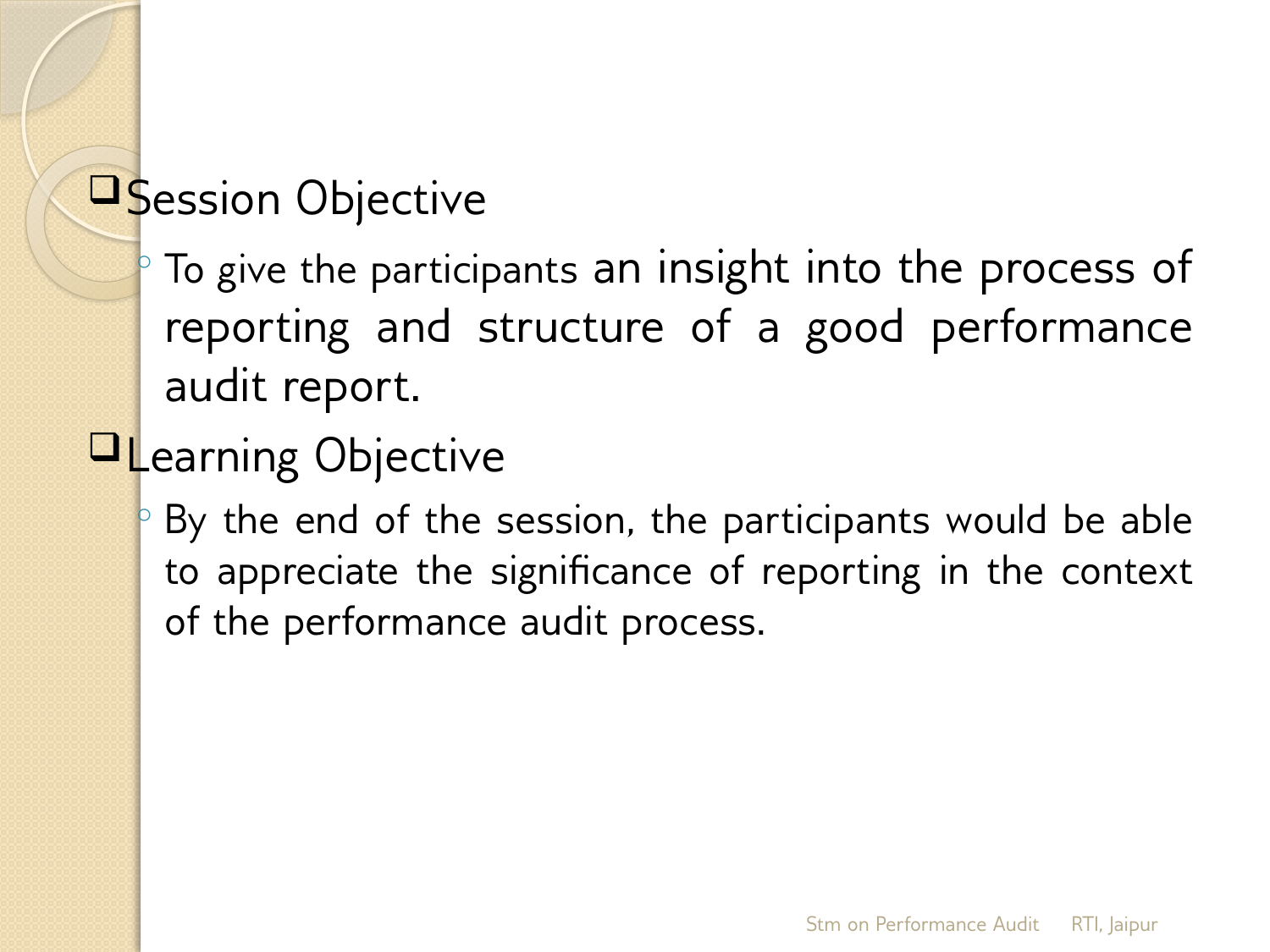

Session Objective
To give the participants an insight into the process of reporting and structure of a good performance audit report.
Learning Objective
By the end of the session, the participants would be able to appreciate the significance of reporting in the context of the performance audit process.
Stm on Performance Audit     RTI, Jaipur